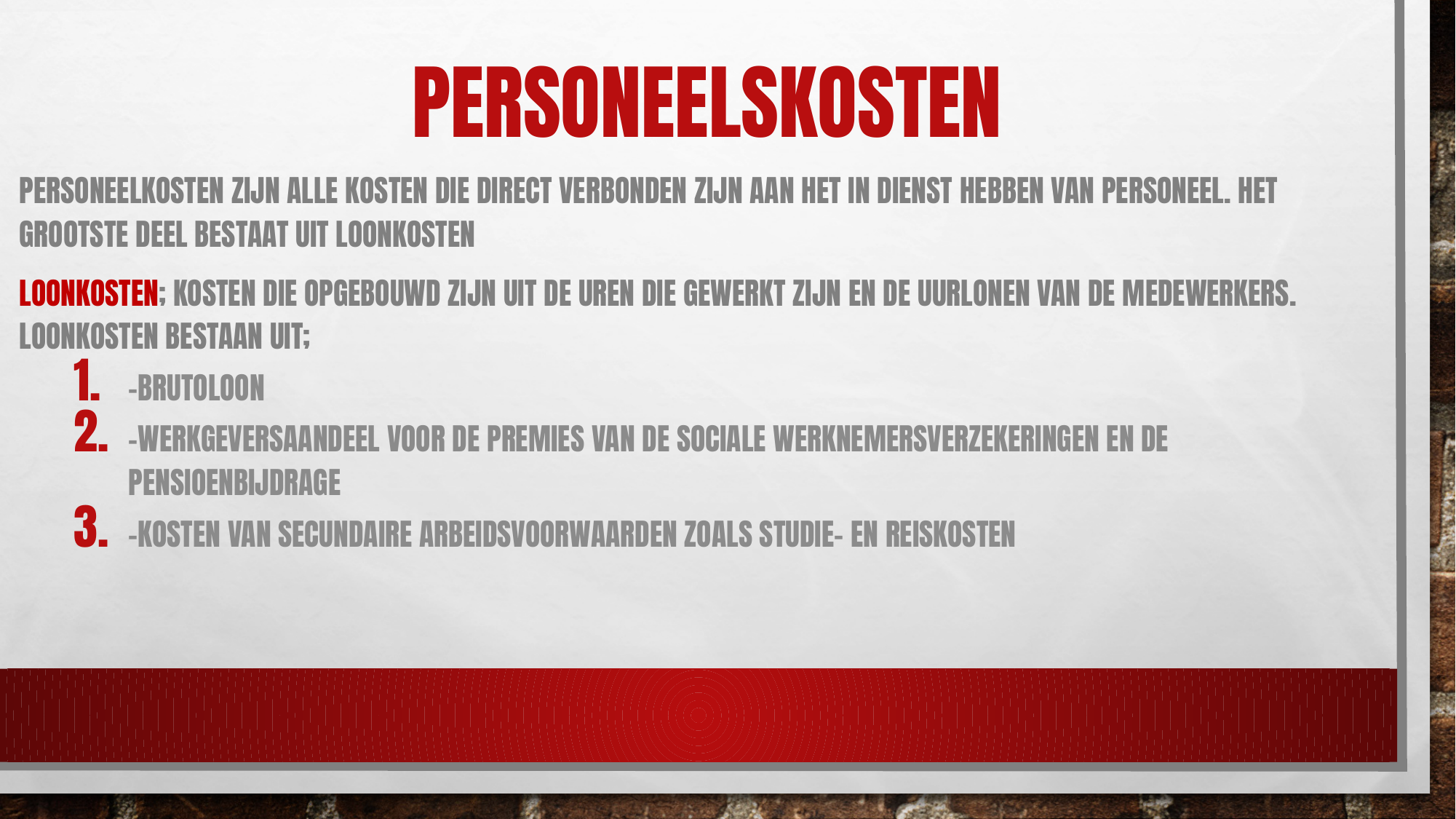

# Personeelskosten
Personeelkosten zijn alle kosten die direct verbonden zijn aan het in dienst hebben van personeel. Het grootste deel bestaat uit loonkosten
Loonkosten; kosten die opgebouwd zijn uit de uren die gewerkt zijn en de uurlonen van de medewerkers. Loonkosten bestaan uit;
-brutoloon
-werkgeversaandeel voor de premies van de sociale werknemersverzekeringen en de pensioenbijdrage
-kosten van secundaire arbeidsvoorwaarden zoals studie- en reiskosten